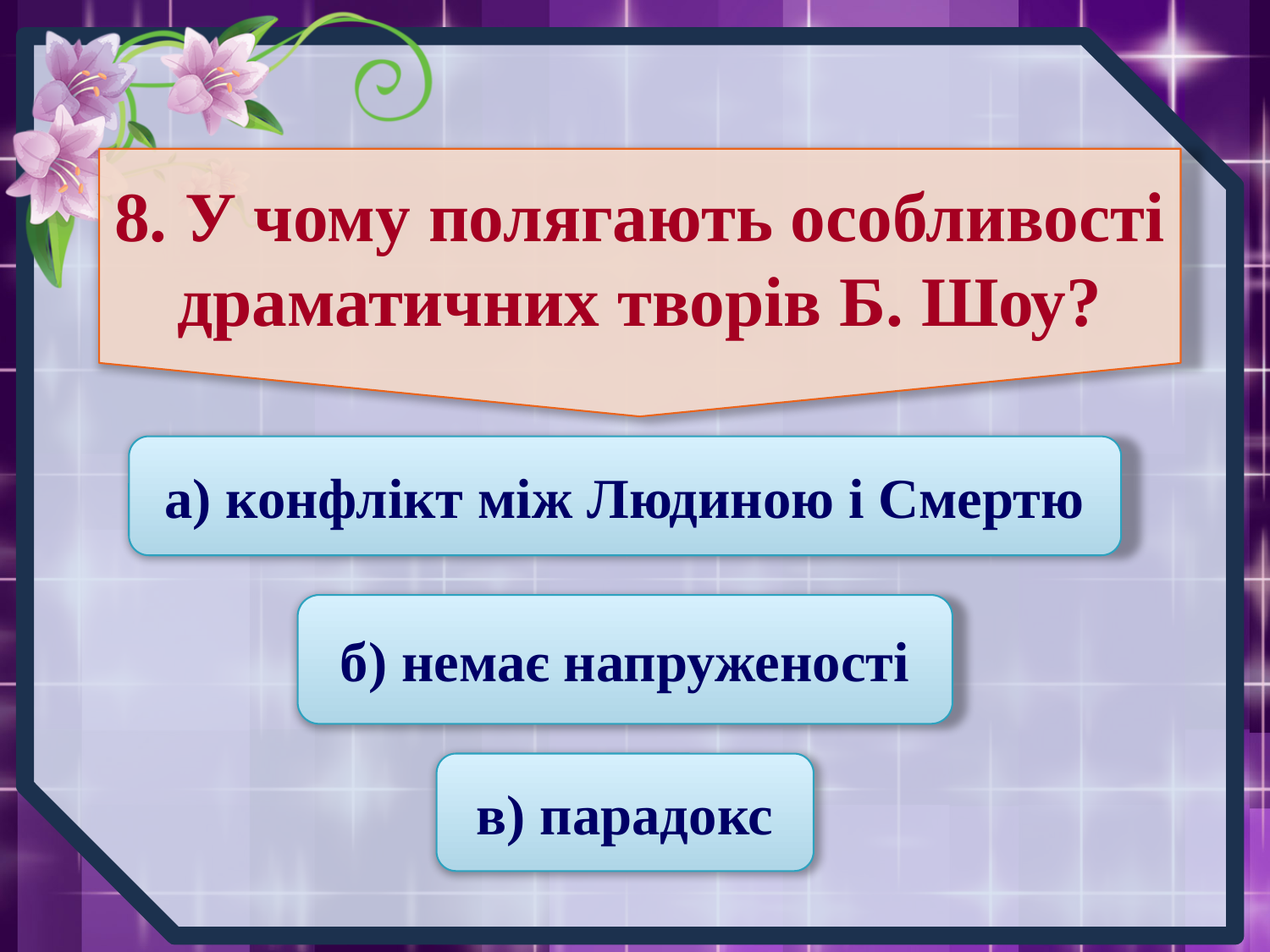

8. У чому полягають особливості драматичних творів Б. Шоу?

а) конфлікт між Людиною і Смертю
б) немає напруженості
в) парадокс